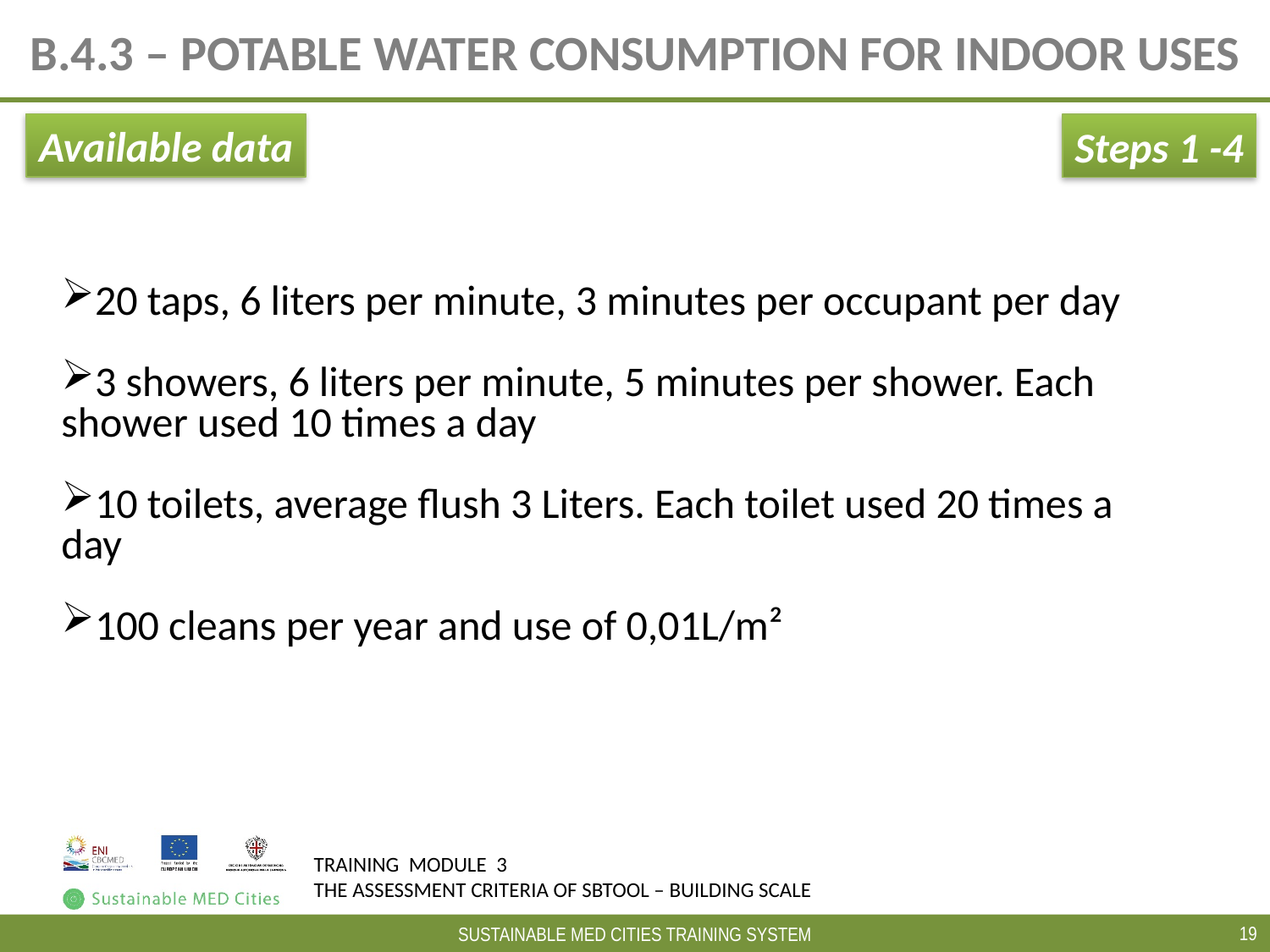

# B.4.3 – POTABLE WATER CONSUMPTION FOR INDOOR USES
Available data
Steps 1 -4

20 taps, 6 liters per minute, 3 minutes per occupant per day

3 showers, 6 liters per minute, 5 minutes per shower. Each shower used 10 times a day

10 toilets, average flush 3 Liters. Each toilet used 20 times a day

100 cleans per year and use of 0,01L/m²

19